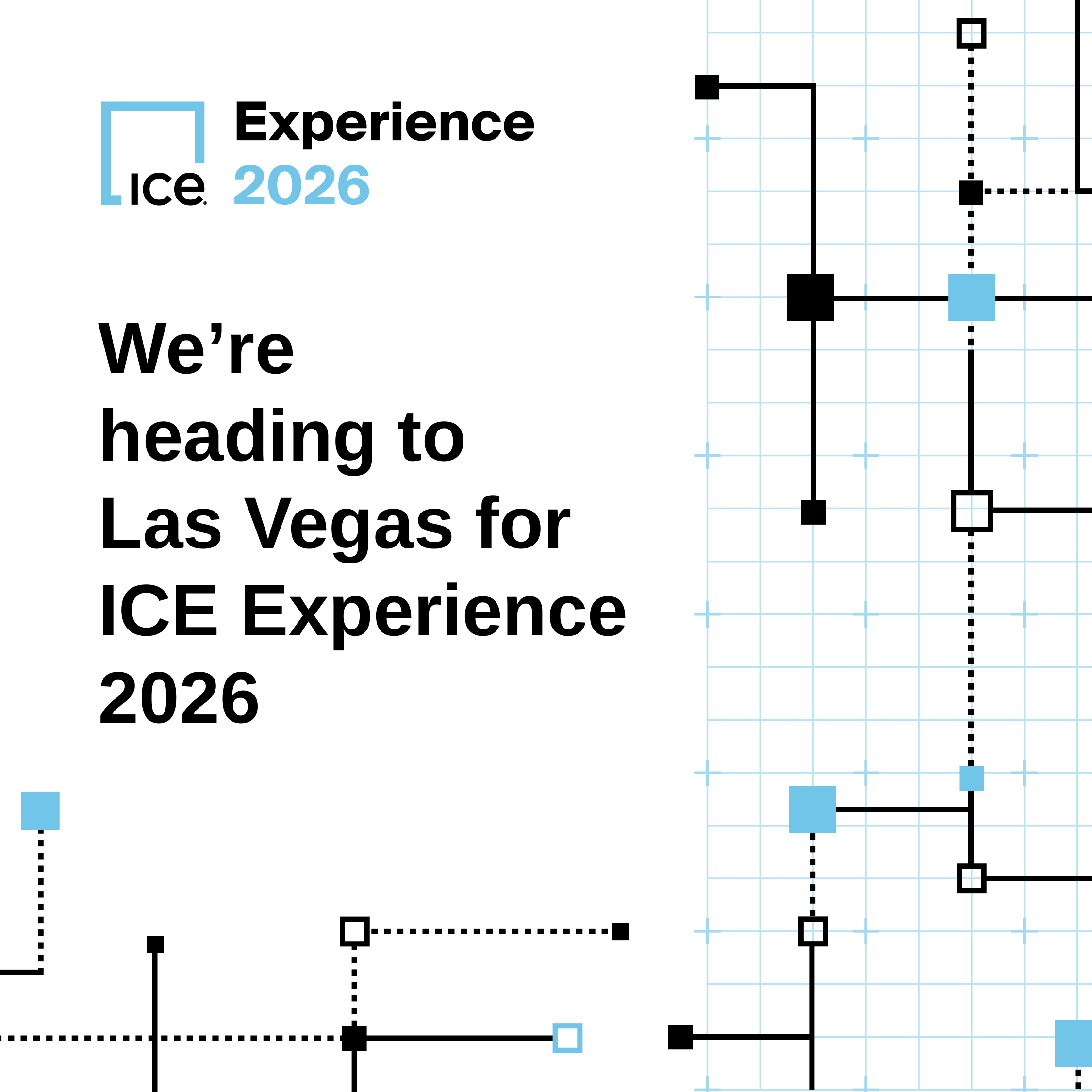

We’re
heading to
Las Vegas for
ICE Experience 2026